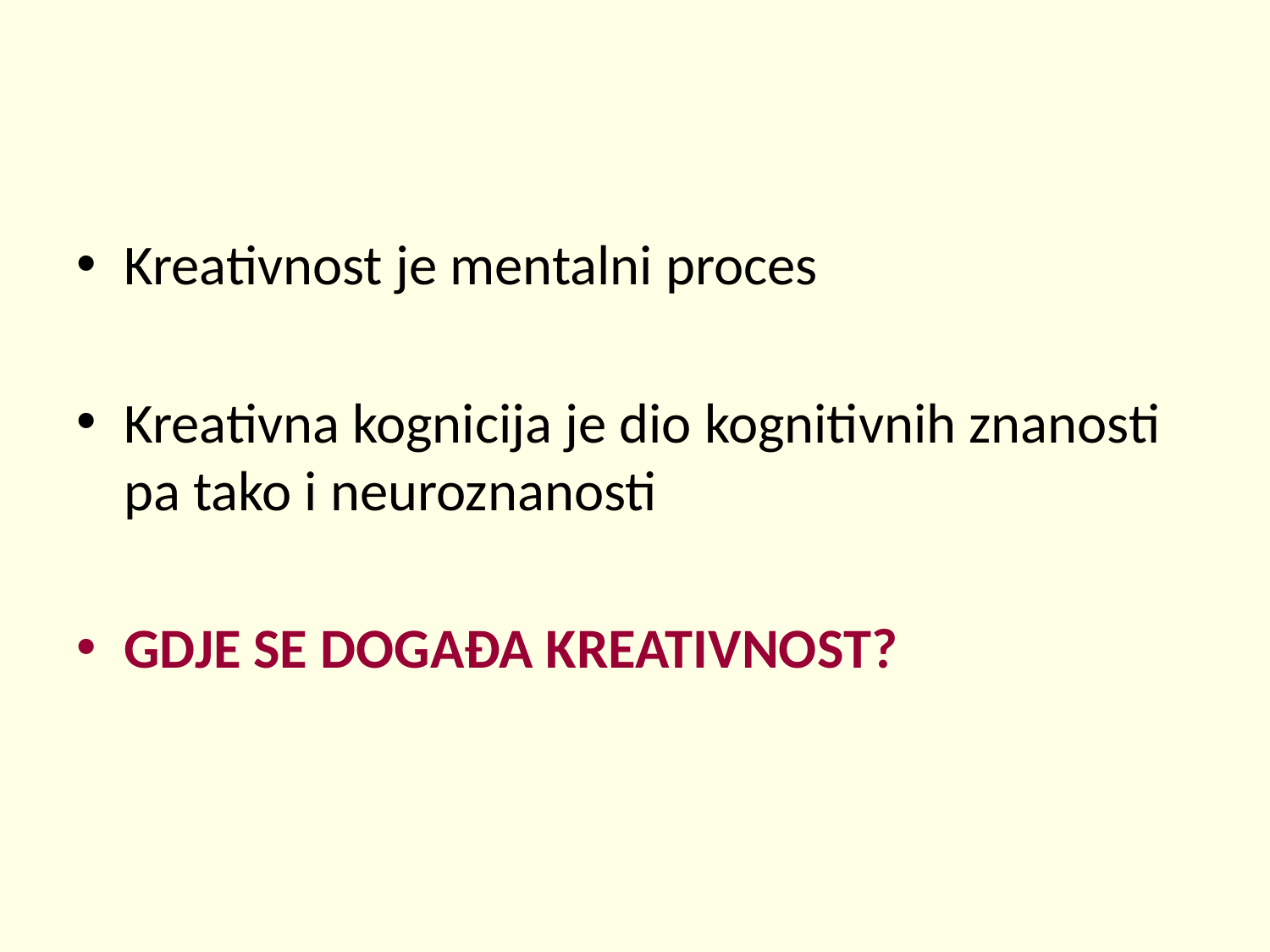

#
Kreativnost je mentalni proces

Kreativna kognicija je dio kognitivnih znanosti pa tako i neuroznanosti

GDJE SE DOGAĐA KREATIVNOST?